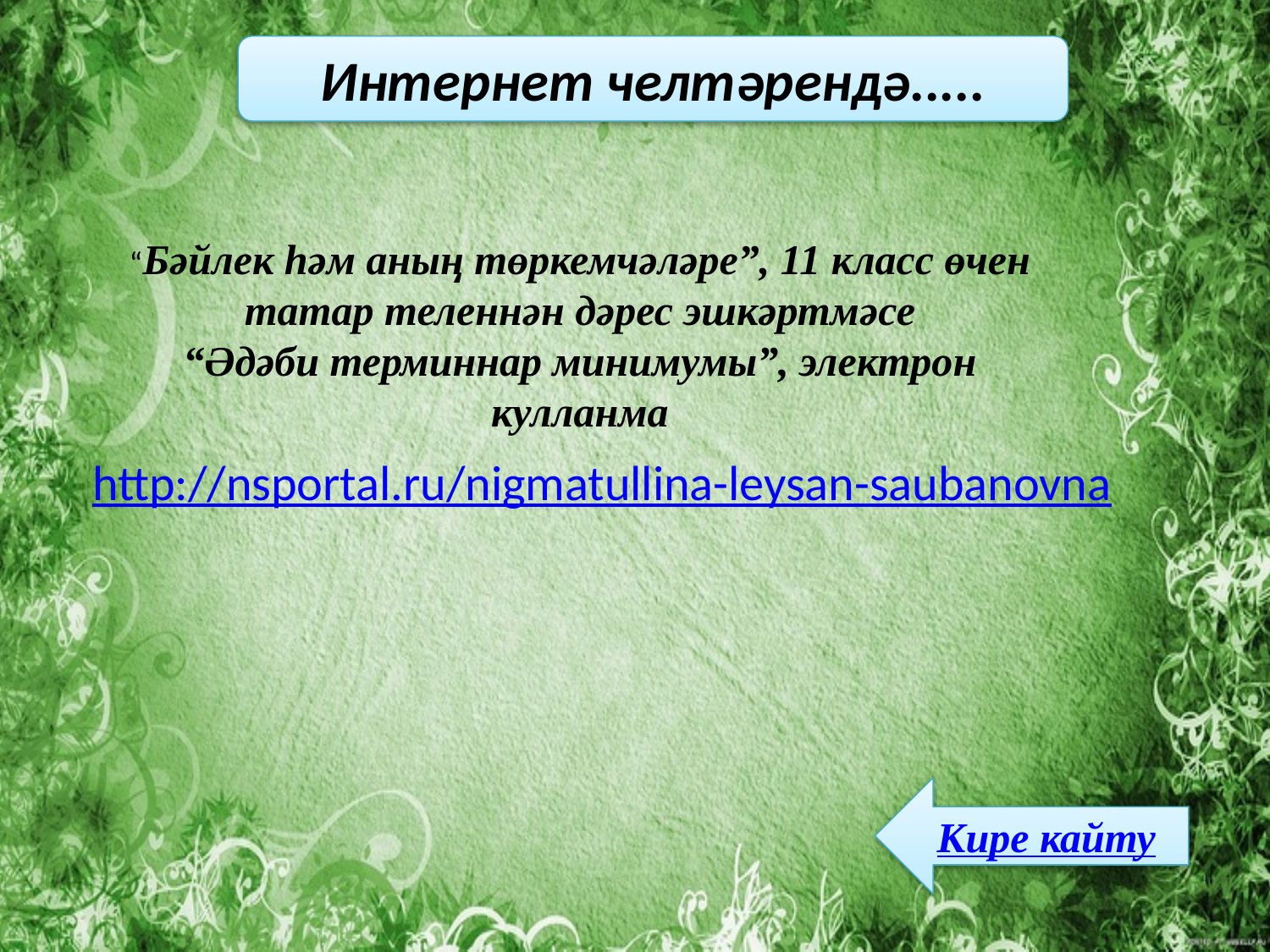

Интернет челтәрендә.....
“Бәйлек һәм аның төркемчәләре”, 11 класс өчен татар теленнән дәрес эшкәртмәсе
“Әдәби терминнар минимумы”, электрон кулланма

http://nsportal.ru/nigmatullina-leysan-saubanovna
Кире кайту